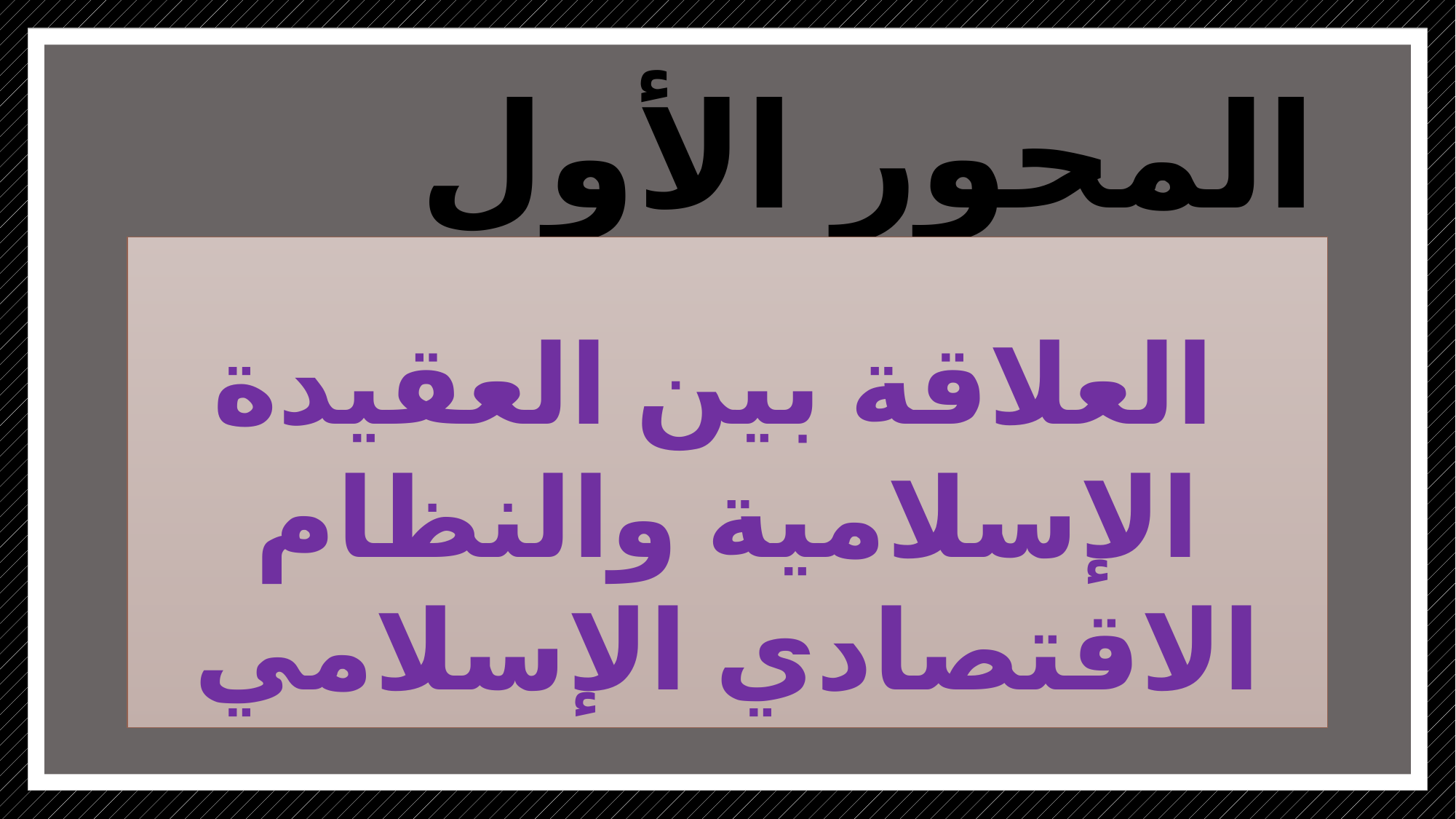

# المحور الأول

  العلاقة بين العقيدة الإسلامية والنظام الاقتصادي الإسلامي